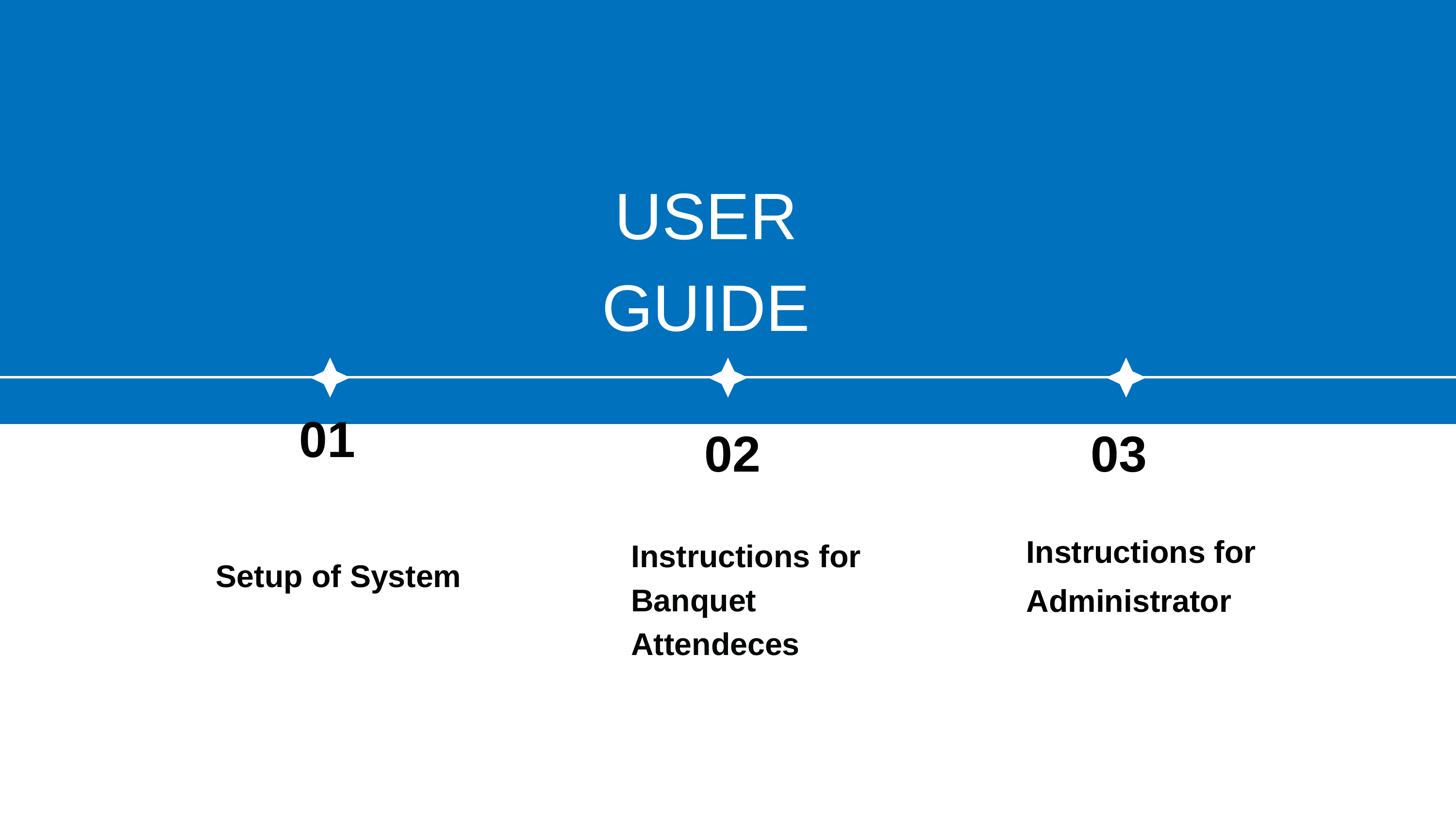

USER GUIDE

01
02
03
Instructions for
Administrator
Instructions for
Banquet Attendeceso
Setup of System